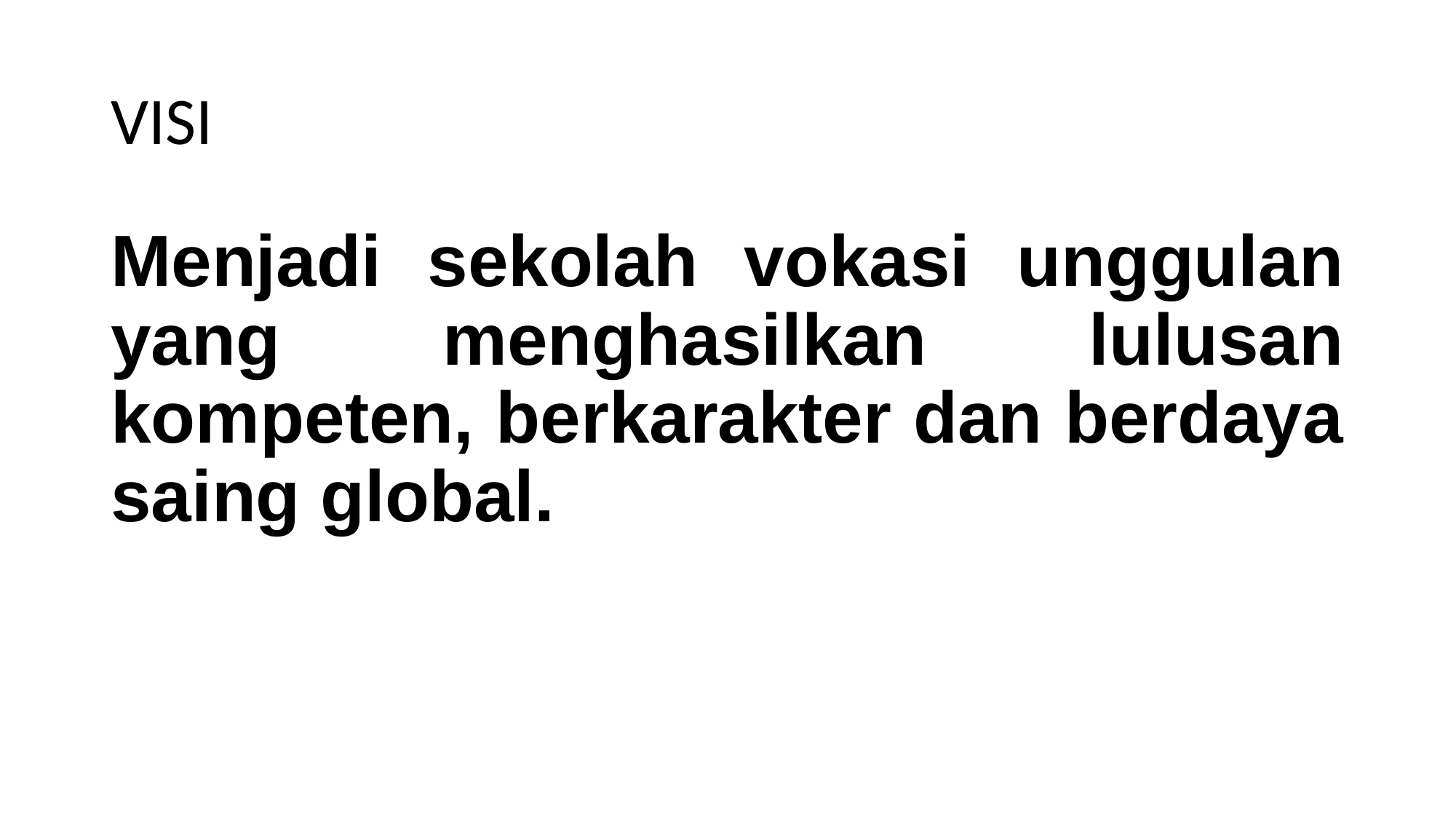

# VISI
Menjadi sekolah vokasi unggulan yang menghasilkan lulusan kompeten, berkarakter dan berdaya saing global.